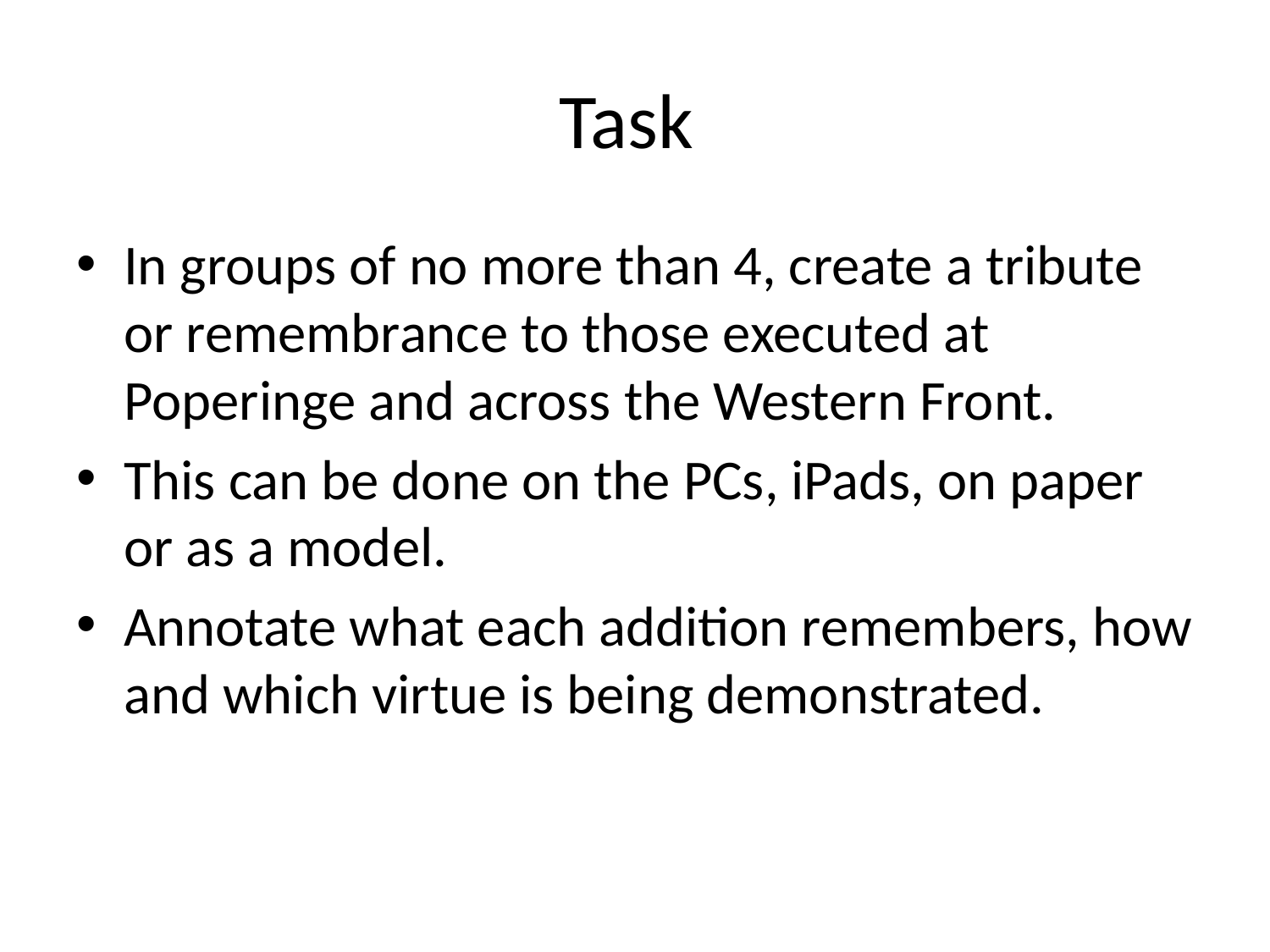

# Task
In groups of no more than 4, create a tribute or remembrance to those executed at Poperinge and across the Western Front.
This can be done on the PCs, iPads, on paper or as a model.
Annotate what each addition remembers, how and which virtue is being demonstrated.